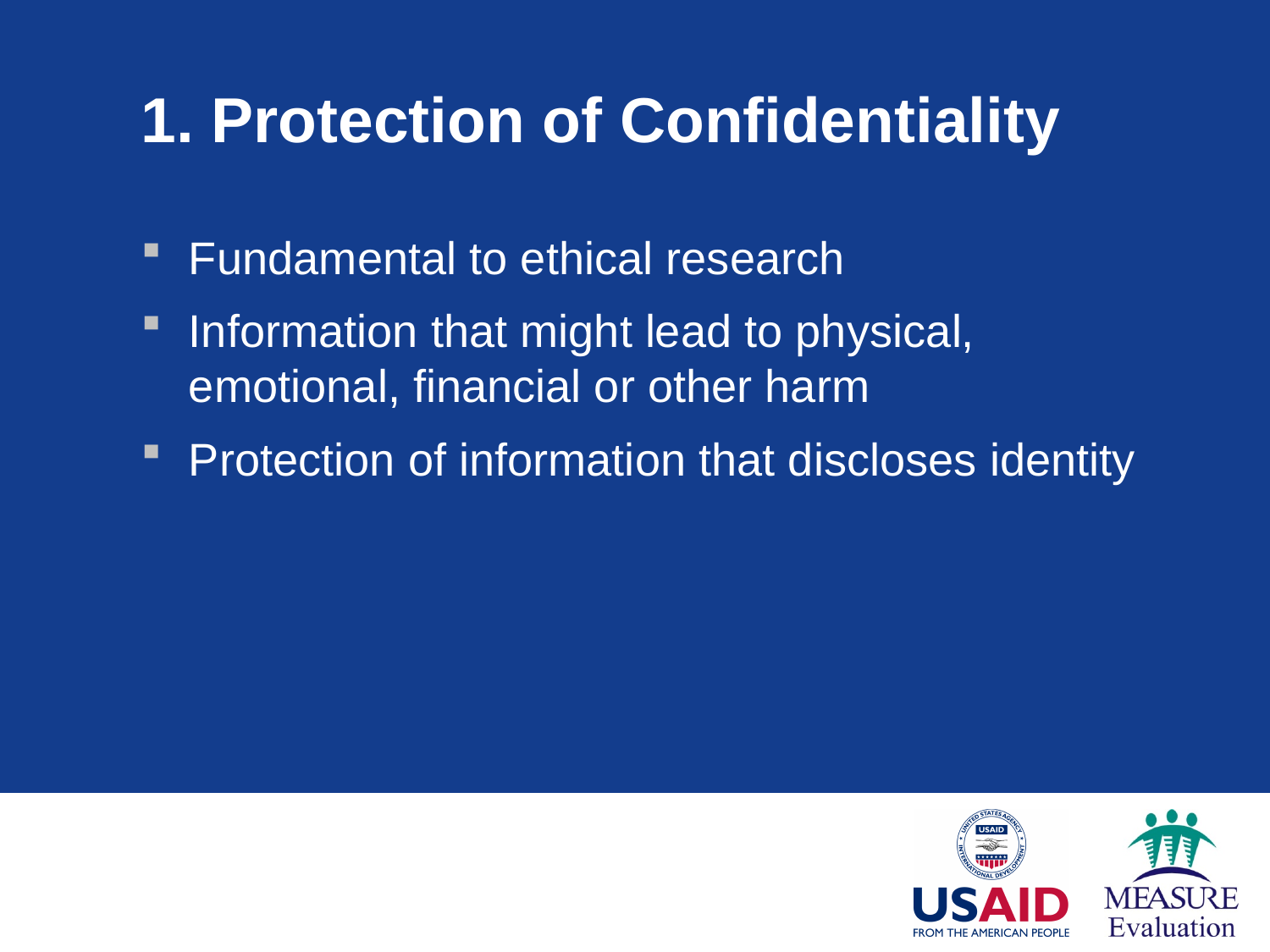

# 1. Protection of Confidentiality
Fundamental to ethical research
Information that might lead to physical, emotional, financial or other harm
Protection of information that discloses identity